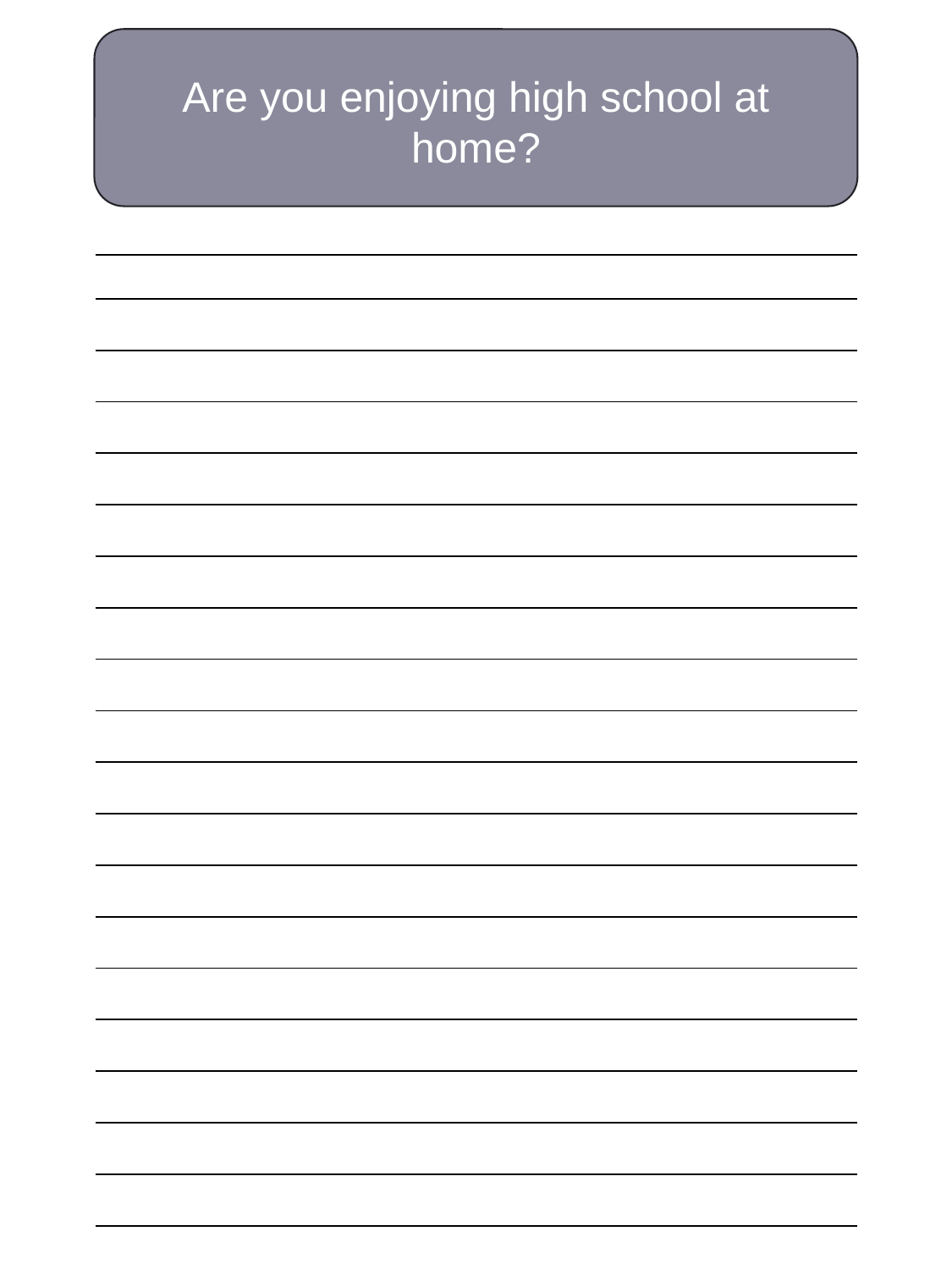

Are you enjoying high school at home?
|  |
| --- |
|  |
|  |
|  |
|  |
|  |
|  |
|  |
|  |
|  |
|  |
|  |
|  |
|  |
|  |
|  |
|  |
|  |
|  |